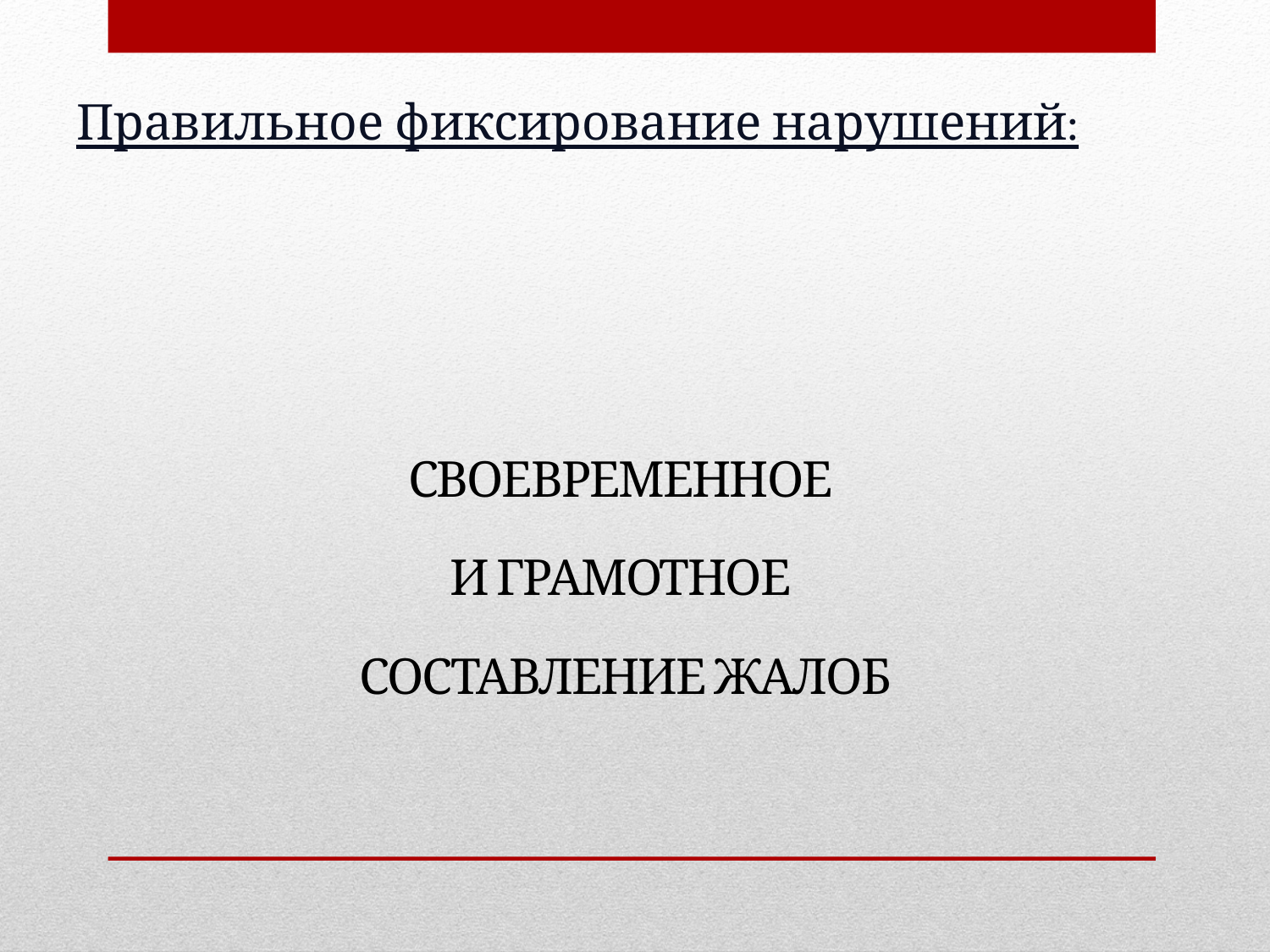

# Правильное фиксирование нарушений:

СВОЕВРЕМЕННОЕ
И ГРАМОТНОЕ
СОСТАВЛЕНИЕ ЖАЛОБ